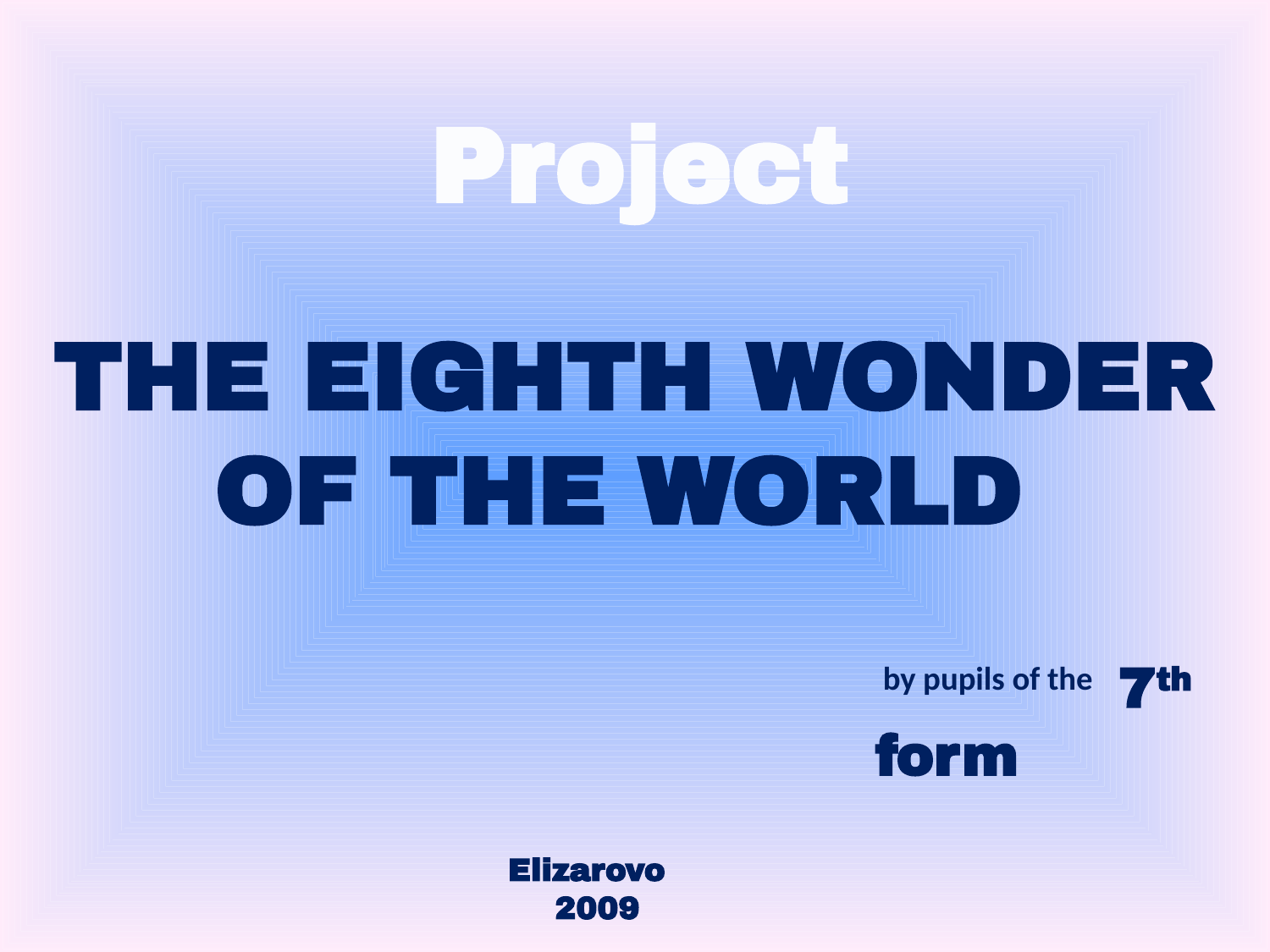

Project
THE Eighth wonder of the world
 by pupils of the  7th  form
Elizarovo
2009